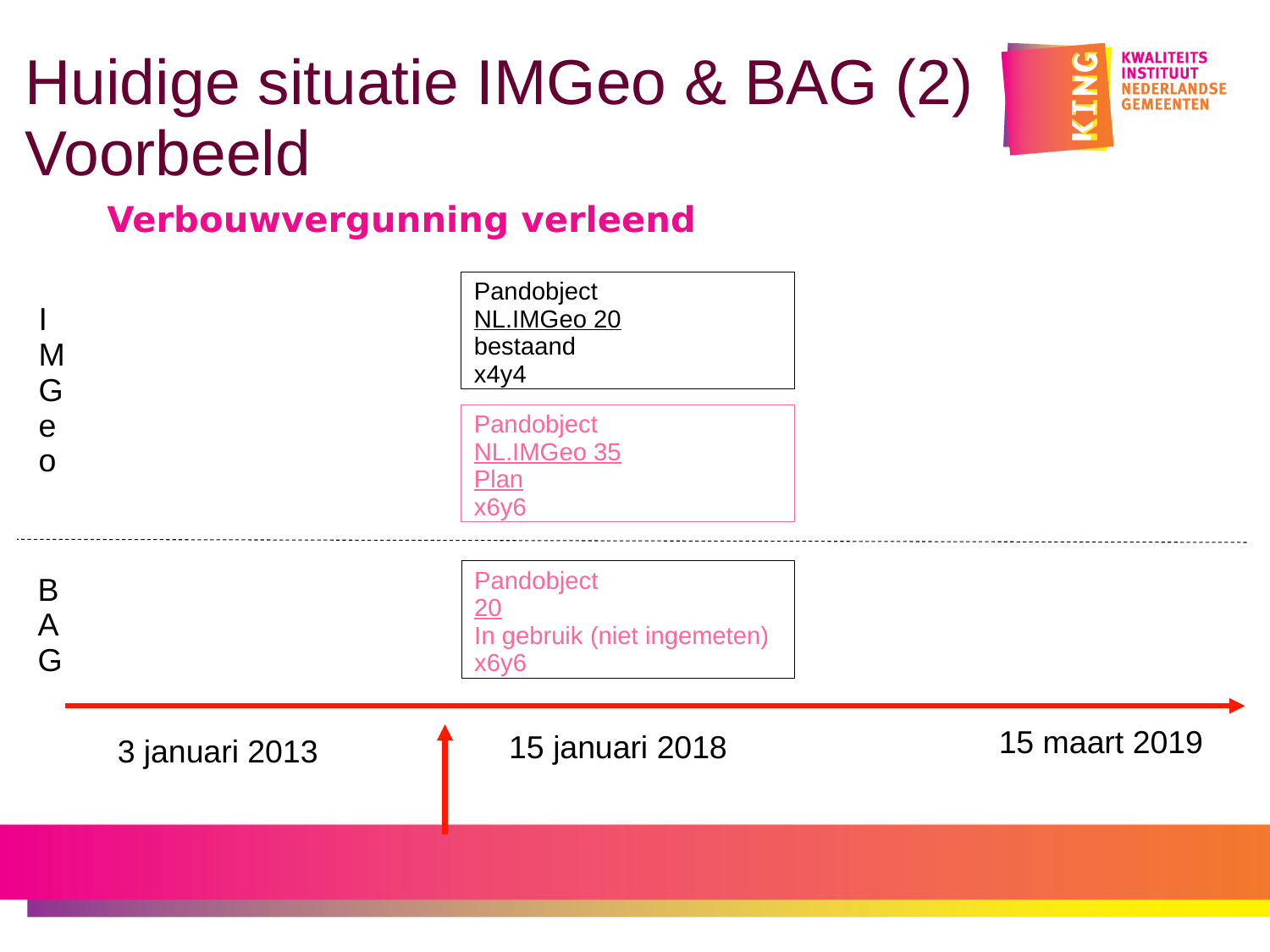

# Huidige situatie IMGeo & BAG (2) Voorbeeld
Verbouwvergunning verleend
Pandobject
NL.IMGeo 20
bestaand
x4y4
I
M
G
e
o
Pandobject
NL.IMGeo 35
Plan
x6y6
Pandobject
20
In gebruik (niet ingemeten)
x6y6
B
A
G
15 maart 2019
15 januari 2018
 3 januari 2013